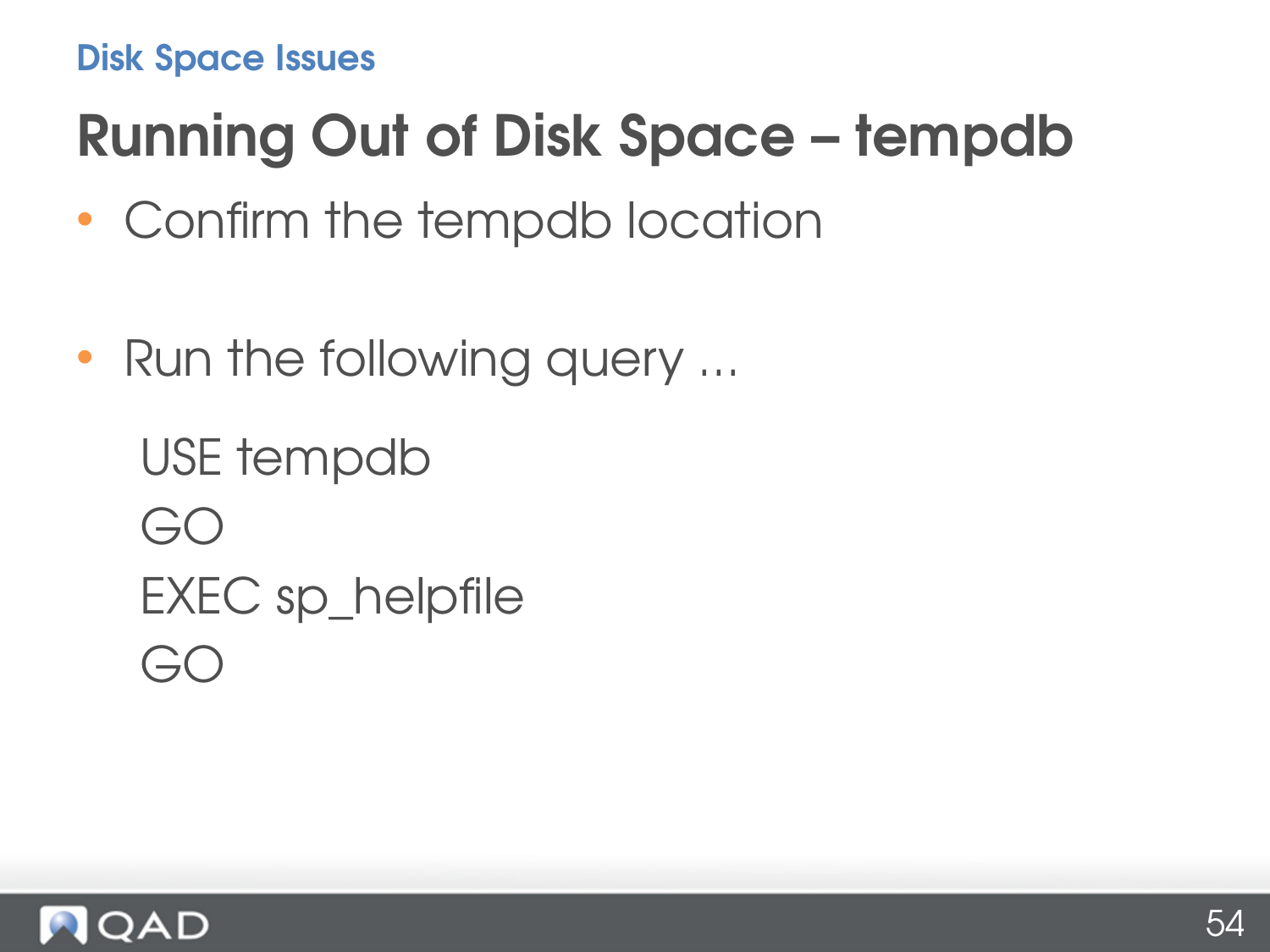

Disk Space Issues
# Running Out of Disk Space – tempdb
Confirm the tempdb location

Run the following query …

USE tempdb
GO
EXEC sp_helpfile
GO
54